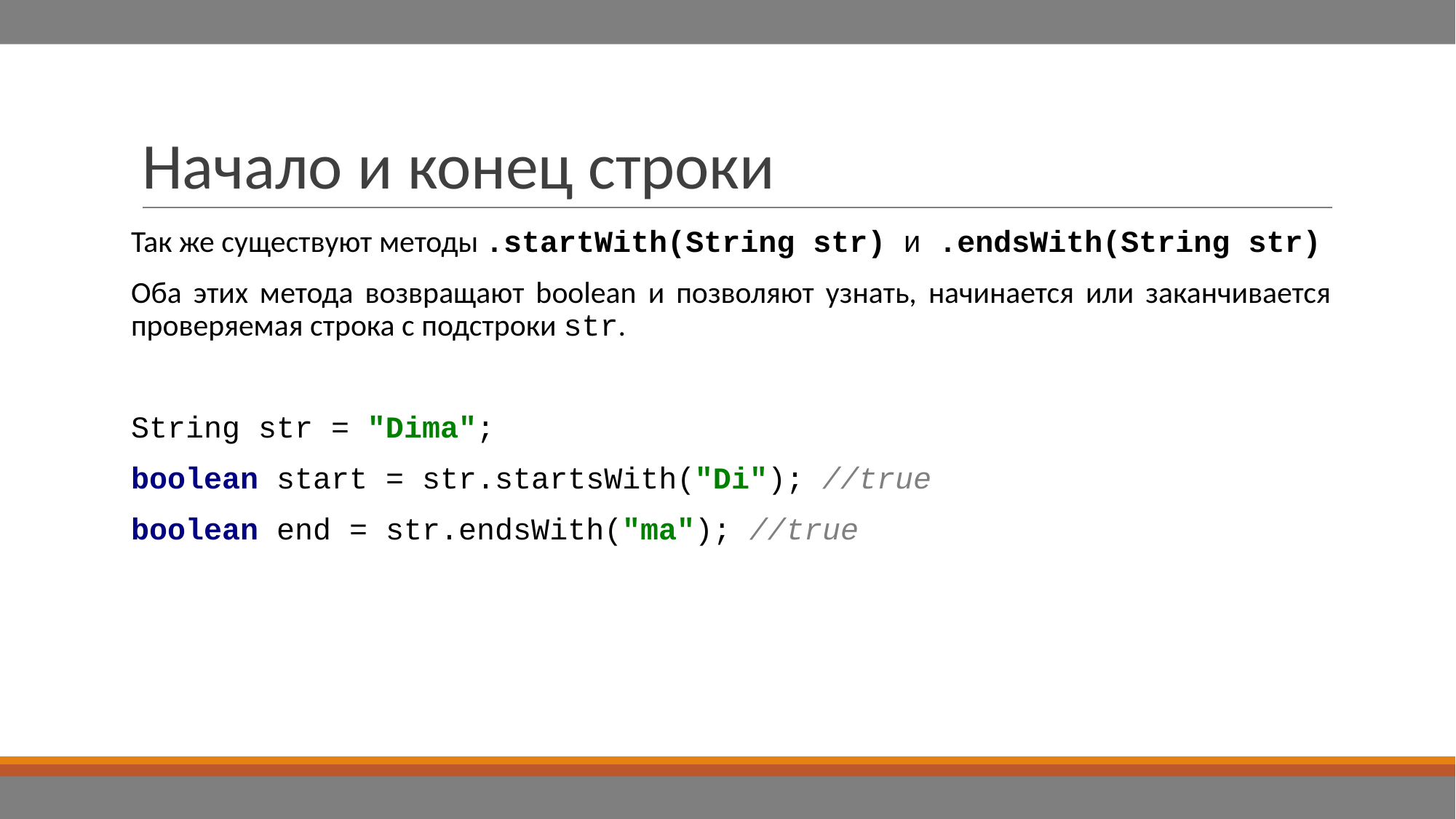

# Начало и конец строки
Так же существуют методы .startWith(String str) и .endsWith(String str)
Оба этих метода возвращают boolean и позволяют узнать, начинается или заканчивается проверяемая строка с подстроки str.

String str = "Dima";
boolean start = str.startsWith("Di"); //true
boolean end = str.endsWith("ma"); //true